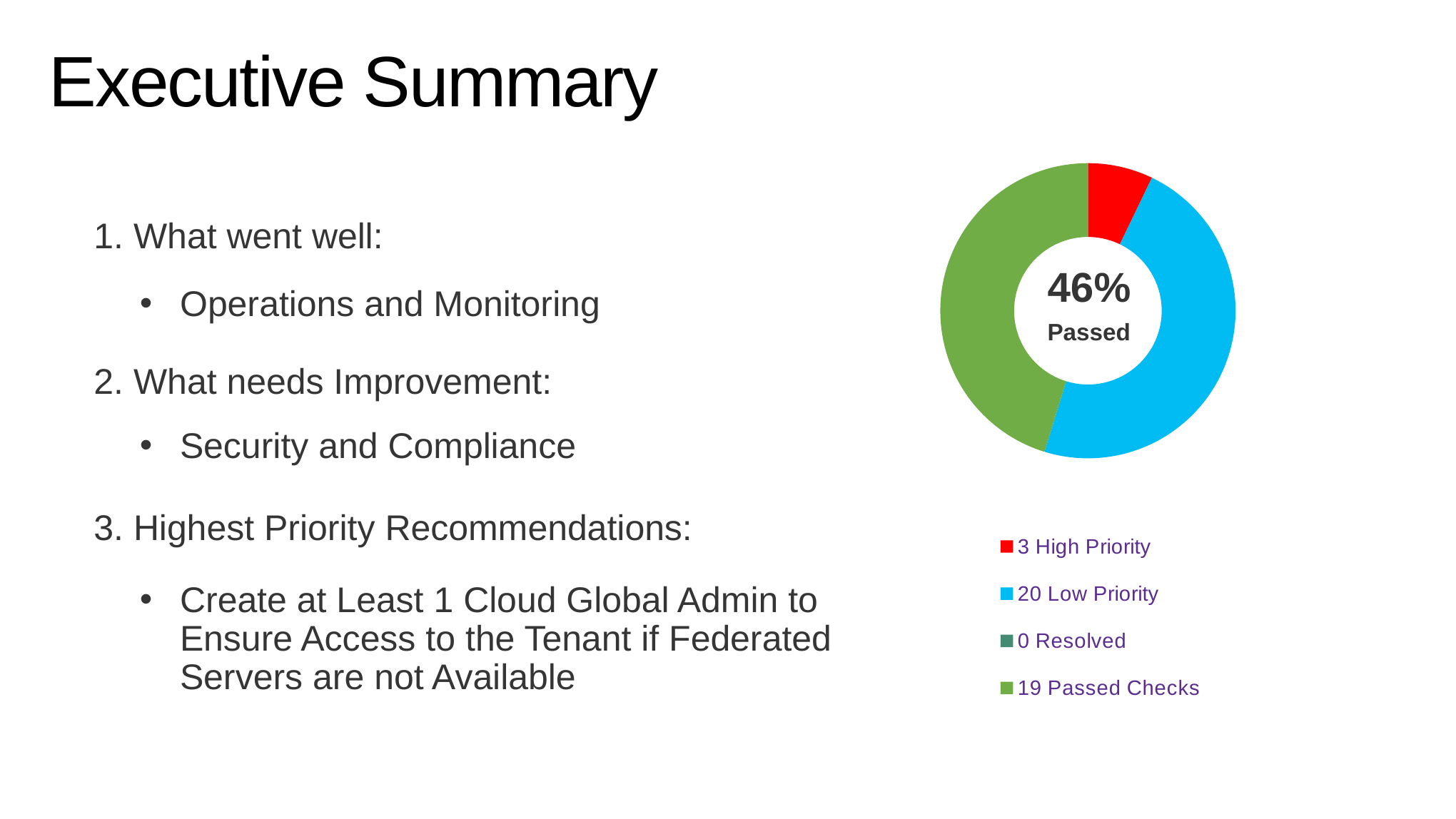

# Executive Summary

### Chart

| Category | Column1 |
|---|---|
| 3 High Priority  | 3.0 |
|  | None |
| 20 Low Priority | 20.0 |
|  | None |
| 0 Resolved | 0.0 |
|  | None |
| 19 Passed Checks | 19.0 |
1. What went well:
46%
Passed
Operations and Monitoring
2. What needs Improvement:
Security and Compliance
3. Highest Priority Recommendations:
Create at Least 1 Cloud Global Admin to Ensure Access to the Tenant if Federated Servers are not Available